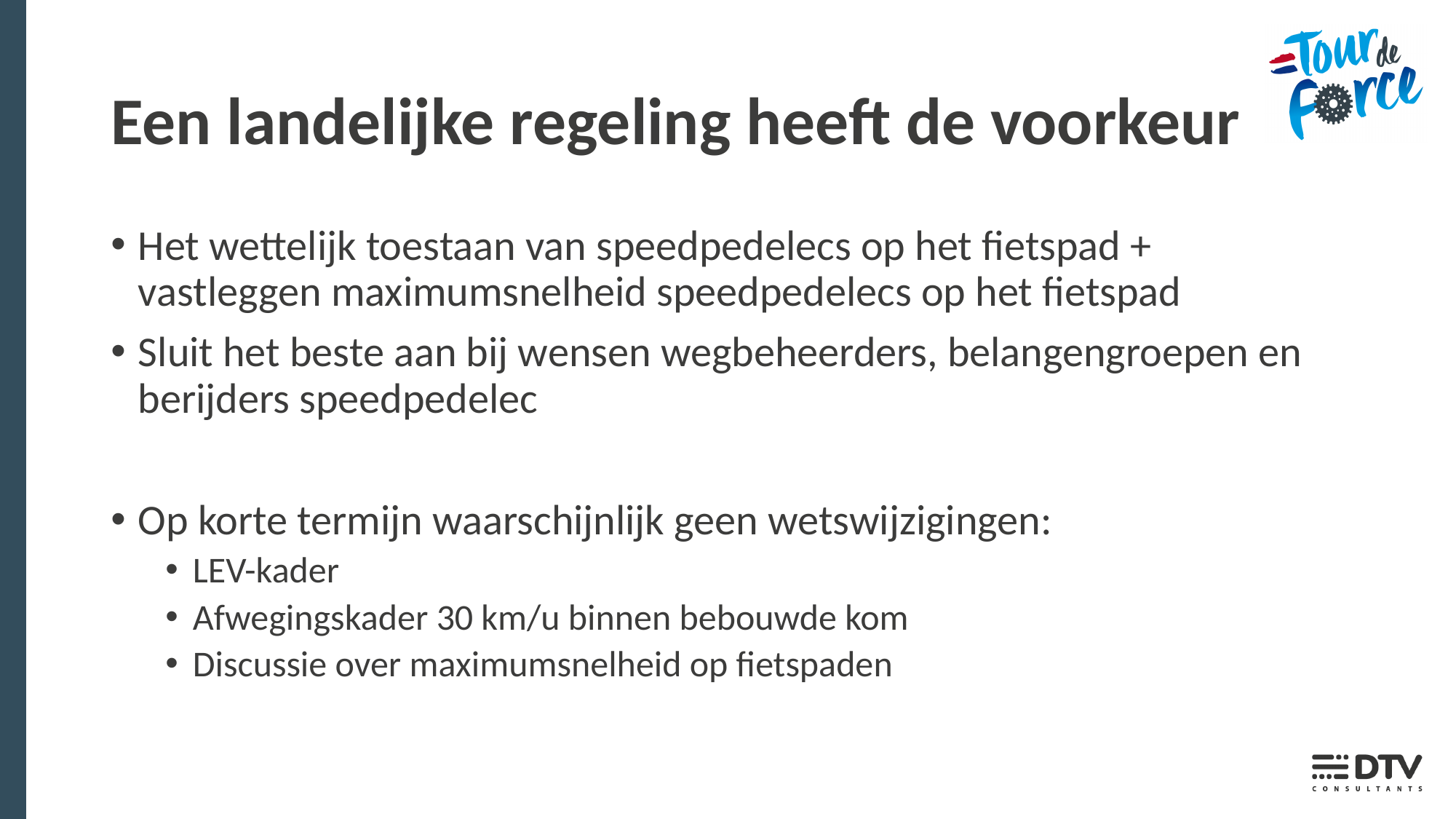

# Een landelijke regeling heeft de voorkeur
Het wettelijk toestaan van speedpedelecs op het fietspad + vastleggen maximumsnelheid speedpedelecs op het fietspad
Sluit het beste aan bij wensen wegbeheerders, belangengroepen en berijders speedpedelec

Op korte termijn waarschijnlijk geen wetswijzigingen:
LEV-kader
Afwegingskader 30 km/u binnen bebouwde kom
Discussie over maximumsnelheid op fietspaden